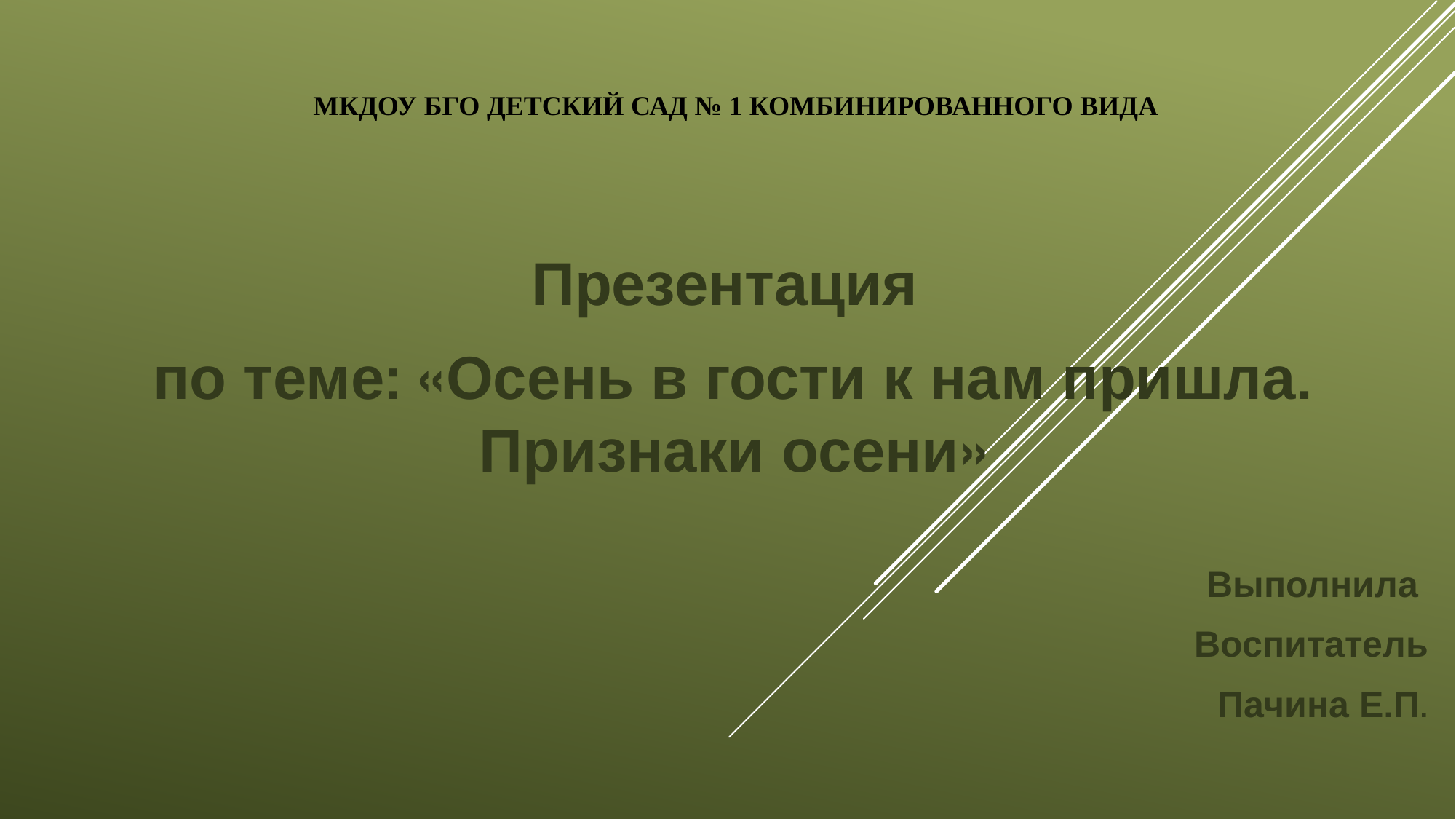

# МКДОУ БГО Детский сад № 1 комбинированного вида

Презентация
по теме: «Осень в гости к нам пришла. Признаки осени»

Выполнила
Воспитатель
Пачина Е.П.